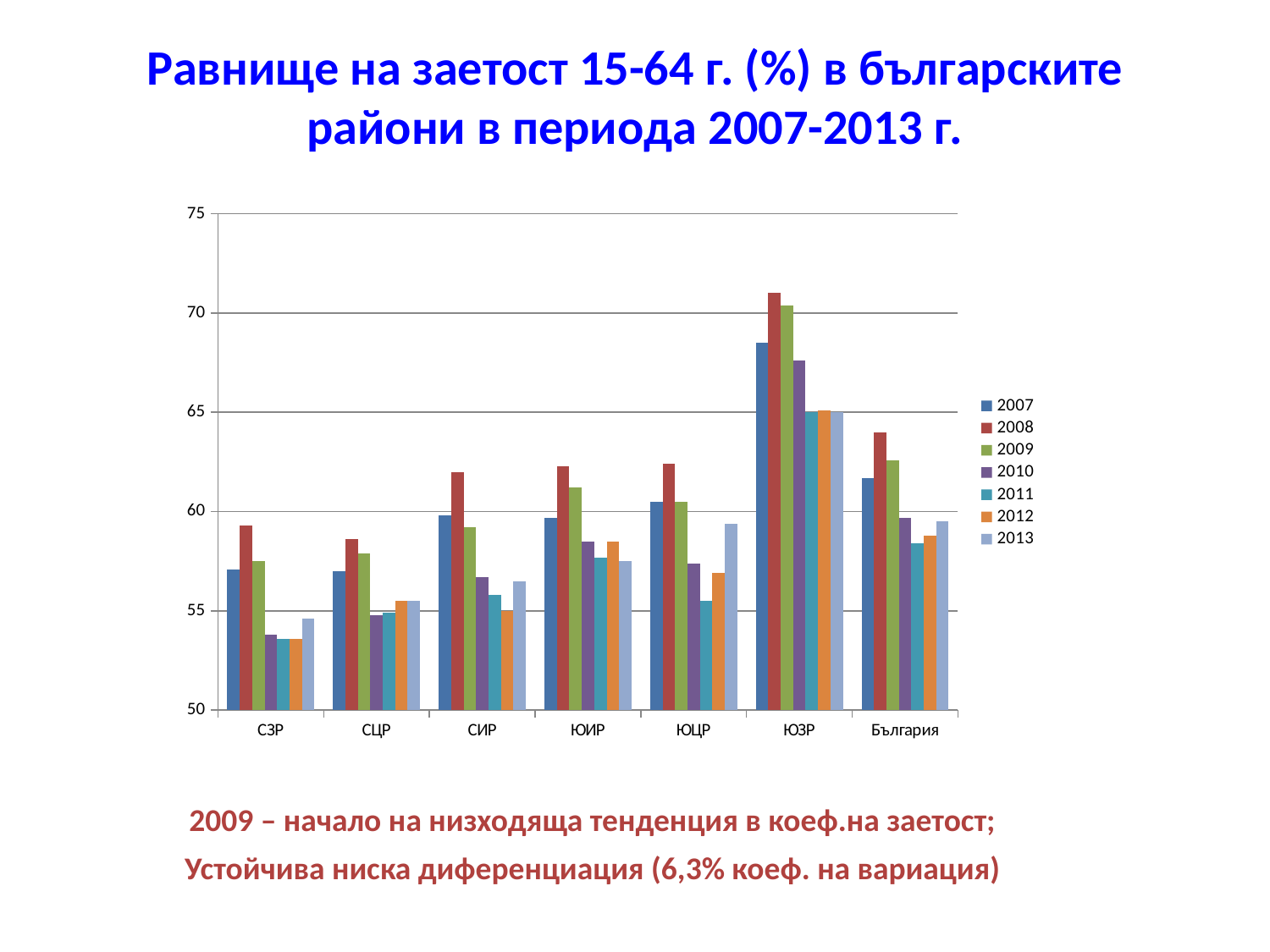

# Равнище на заетост 15-64 г. (%) в българските райони в периода 2007-2013 г.

### Chart

| Category | 2007 | 2008 | 2009 | 2010 | 2011 | 2012 | 2013 |
|---|---|---|---|---|---|---|---|
| СЗР | 57.1 | 59.3 | 57.5 | 53.8 | 53.6 | 53.6 | 54.6 |
| СЦР | 57.0 | 58.6 | 57.9 | 54.8 | 54.9 | 55.5 | 55.5 |
| СИР | 59.8 | 62.0 | 59.2 | 56.7 | 55.8 | 55.0 | 56.5 |
| ЮИР | 59.7 | 62.3 | 61.2 | 58.5 | 57.7 | 58.5 | 57.5 |
| ЮЦР | 60.5 | 62.4 | 60.5 | 57.4 | 55.5 | 56.9 | 59.4 |
| ЮЗР | 68.5 | 71.0 | 70.4 | 67.6 | 65.0 | 65.1 | 65.0 |
| България | 61.7 | 64.0 | 62.6 | 59.7 | 58.4 | 58.8 | 59.5 |
2009 – начало на низходяща тенденция в коеф.на заетост;
Устойчива ниска диференциация (6,3% коеф. на вариация)